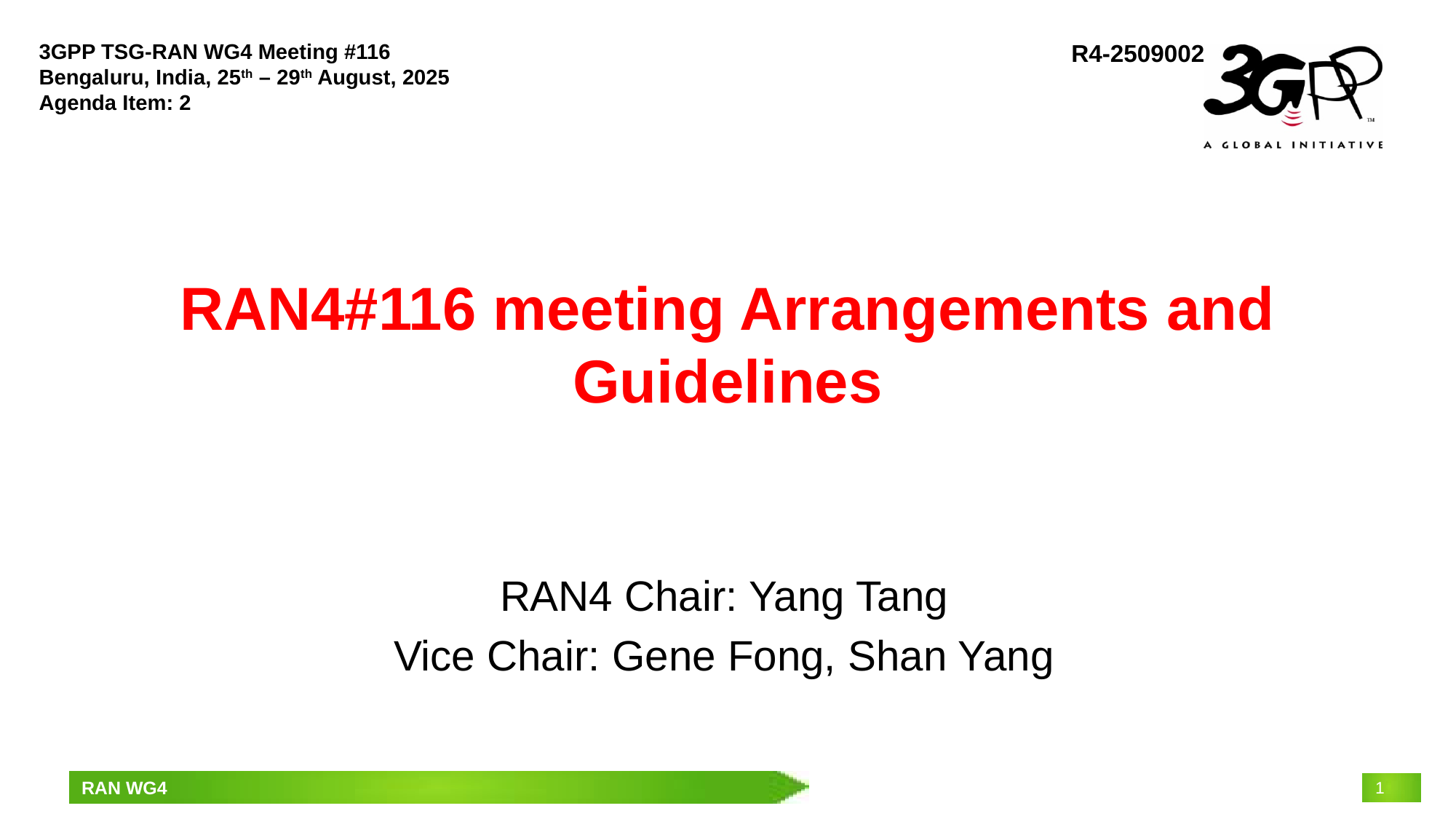

3GPP TSG-RAN WG4 Meeting #116
Bengaluru, India, 25th – 29th August, 2025
Agenda Item: 2
R4-2509002
# RAN4#116 meeting Arrangements and Guidelines
RAN4 Chair: Yang Tang
Vice Chair: Gene Fong, Shan Yang